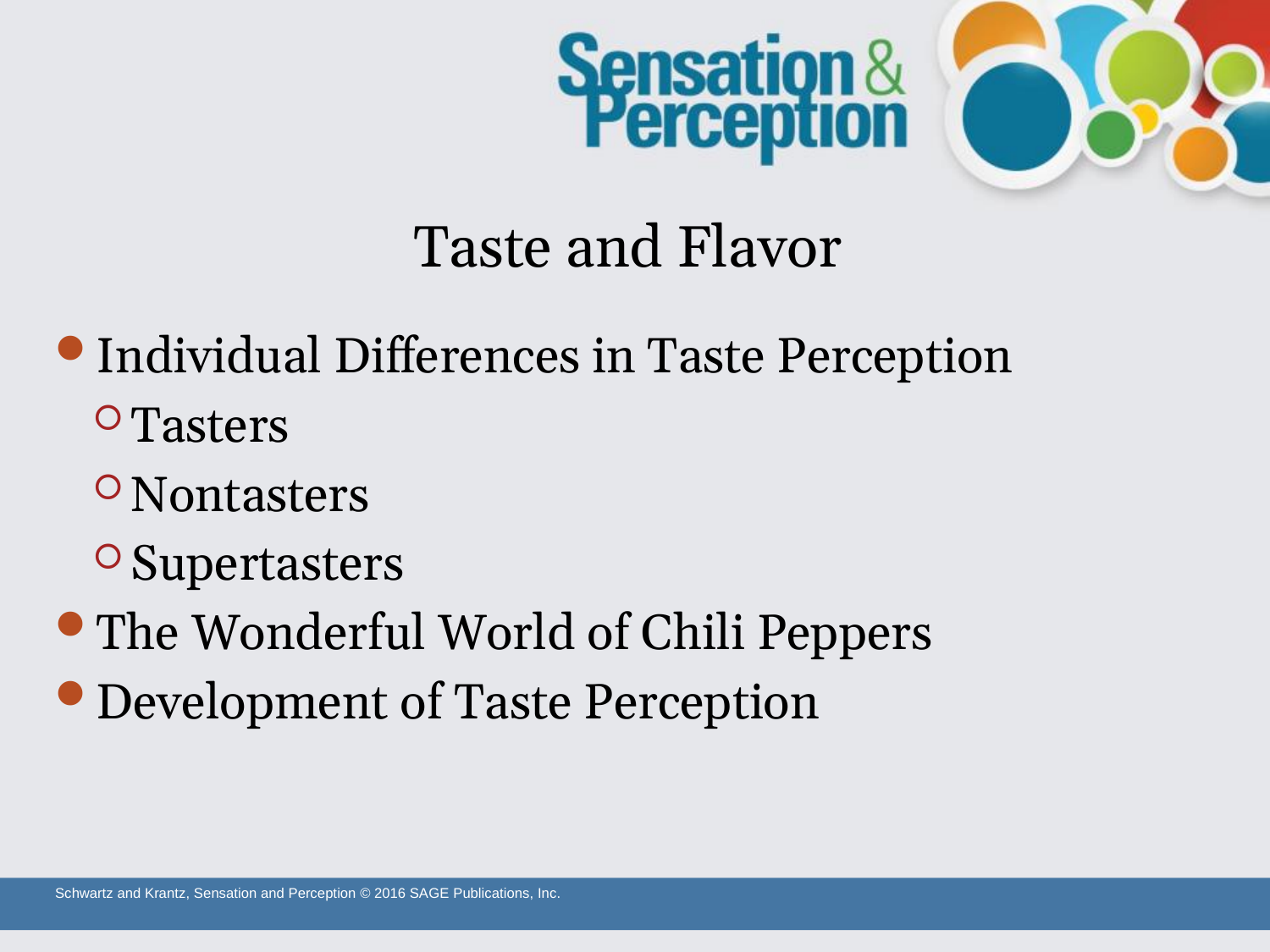

# Taste and Flavor
Individual Differences in Taste Perception
Tasters
Nontasters
Supertasters
The Wonderful World of Chili Peppers
Development of Taste Perception
Schwartz and Krantz, Sensation and Perception © 2016 SAGE Publications, Inc.